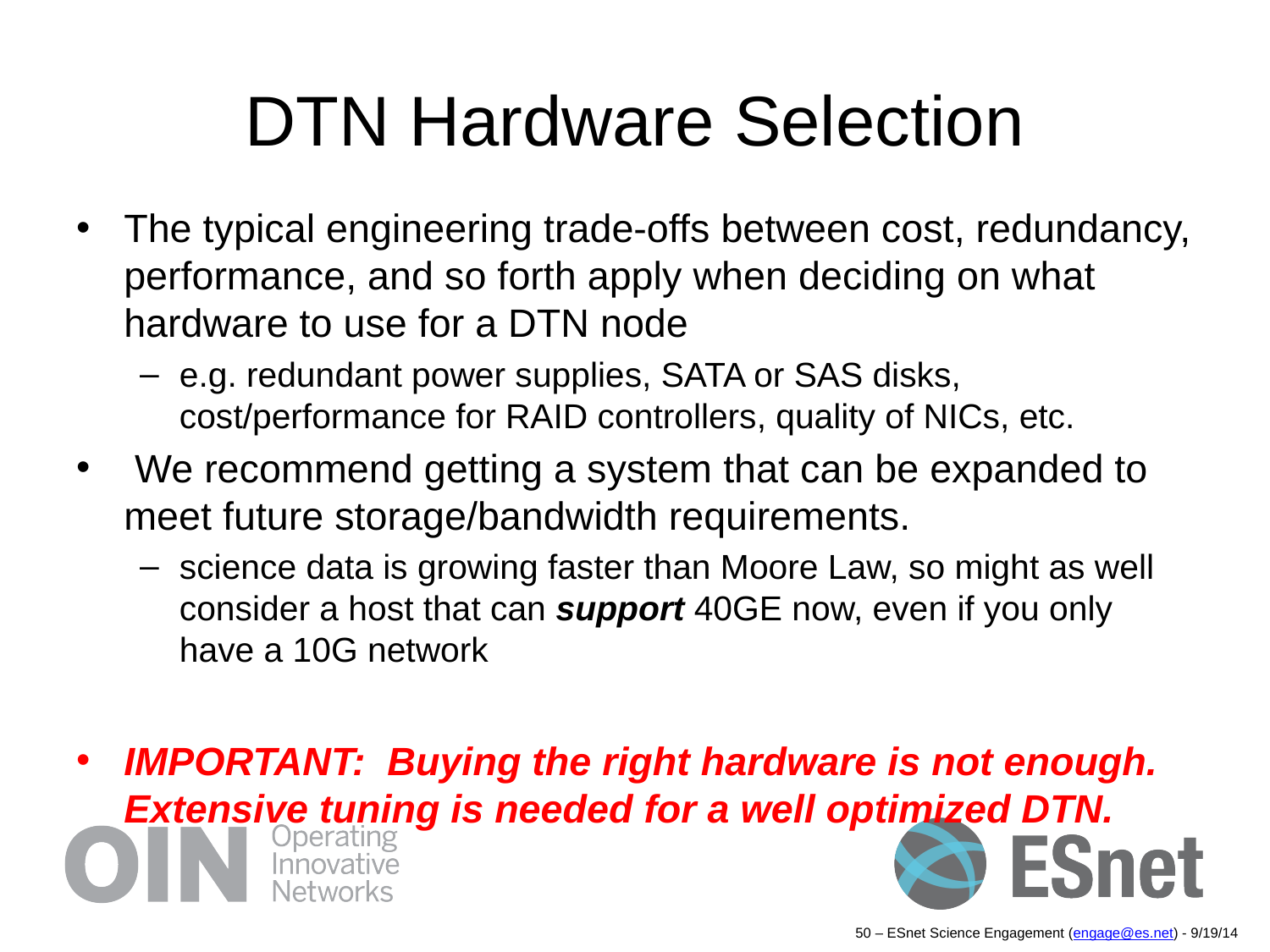

# DTN Hardware Selection
The typical engineering trade-offs between cost, redundancy, performance, and so forth apply when deciding on what hardware to use for a DTN node
e.g. redundant power supplies, SATA or SAS disks, cost/performance for RAID controllers, quality of NICs, etc.
 We recommend getting a system that can be expanded to meet future storage/bandwidth requirements.
science data is growing faster than Moore Law, so might as well consider a host that can support 40GE now, even if you only have a 10G network

IMPORTANT:  Buying the right hardware is not enough. Extensive tuning is needed for a well optimized DTN.

50 – ESnet Science Engagement (engage@es.net) - 9/19/14